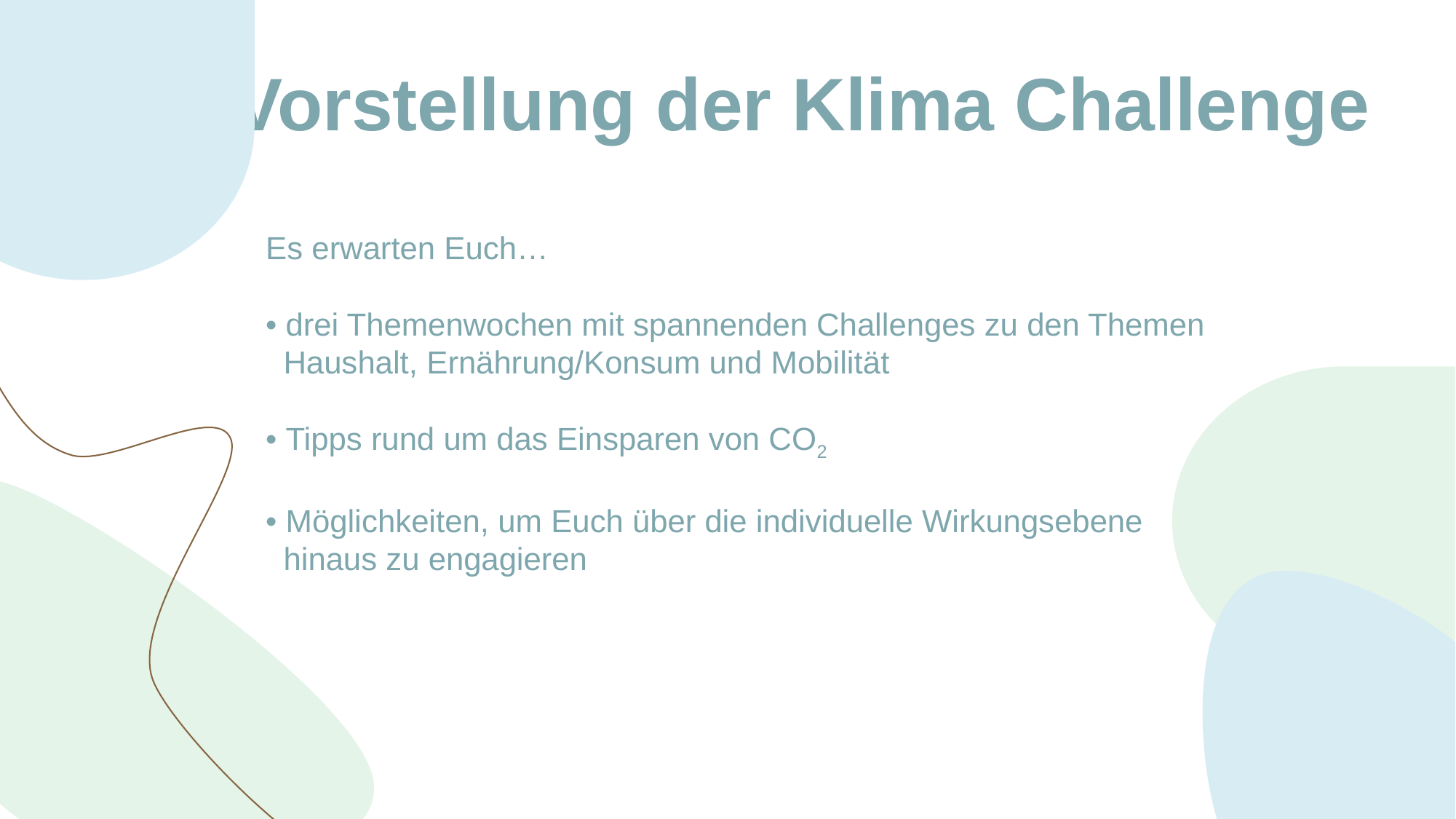

# Vorstellung der Klima Challenge

Es erwarten Euch…

• drei Themenwochen mit spannenden Challenges zu den Themen
  Haushalt, Ernährung/Konsum und Mobilität
• Tipps rund um das Einsparen von CO2
• Möglichkeiten, um Euch über die individuelle Wirkungsebene
  hinaus zu engagieren

19